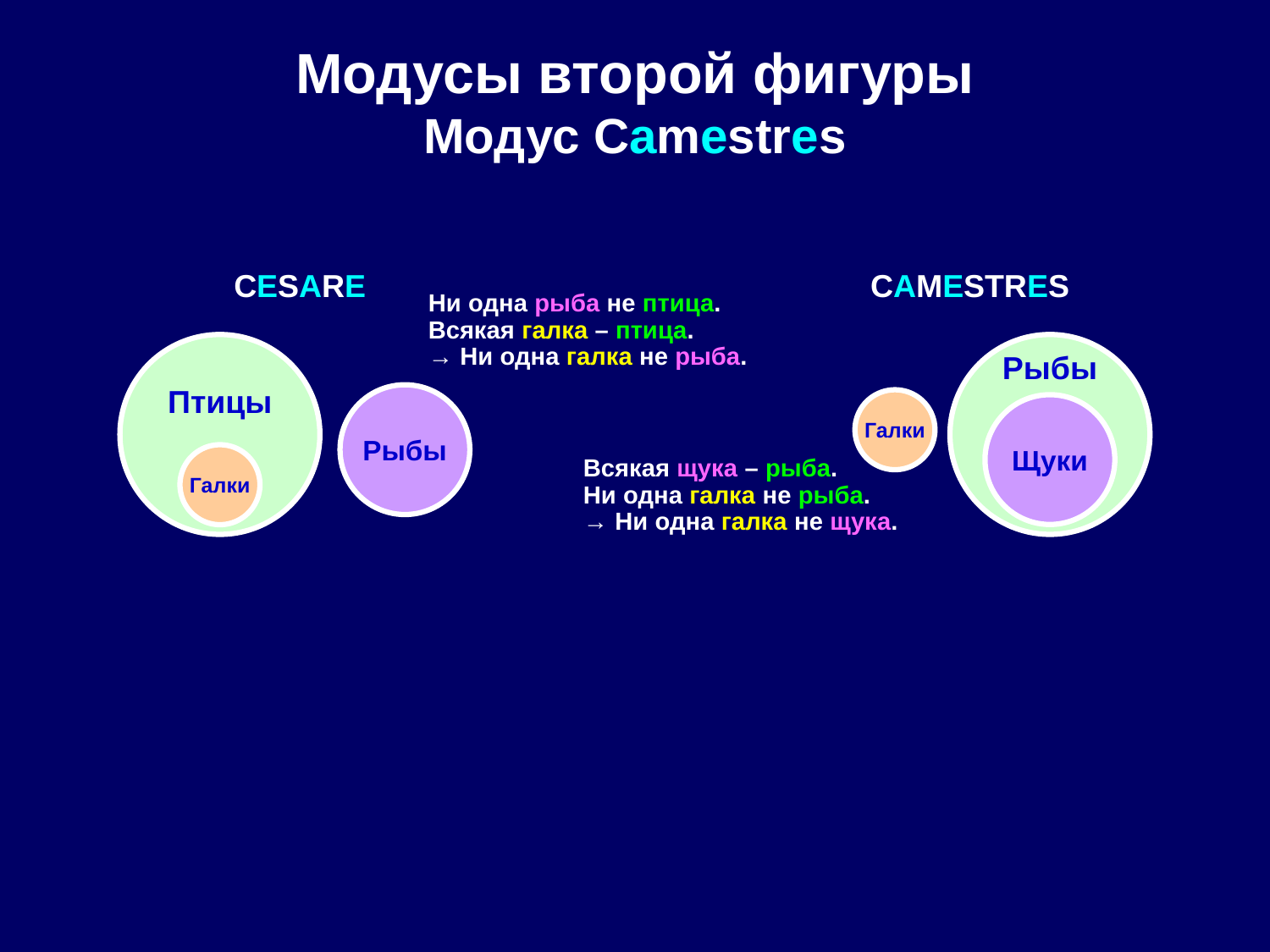

# Модусы второй фигуры Модус Camestres
CESARE
CAMESTRES
Ни одна рыба не птица.
Всякая галка – птица.
→ Ни одна галка не рыба.
Птицы
Рыбы
Рыбы
Галки
Щуки
Галки
Всякая щука – рыба.
Ни одна галка не рыба.
→ Ни одна галка не щука.